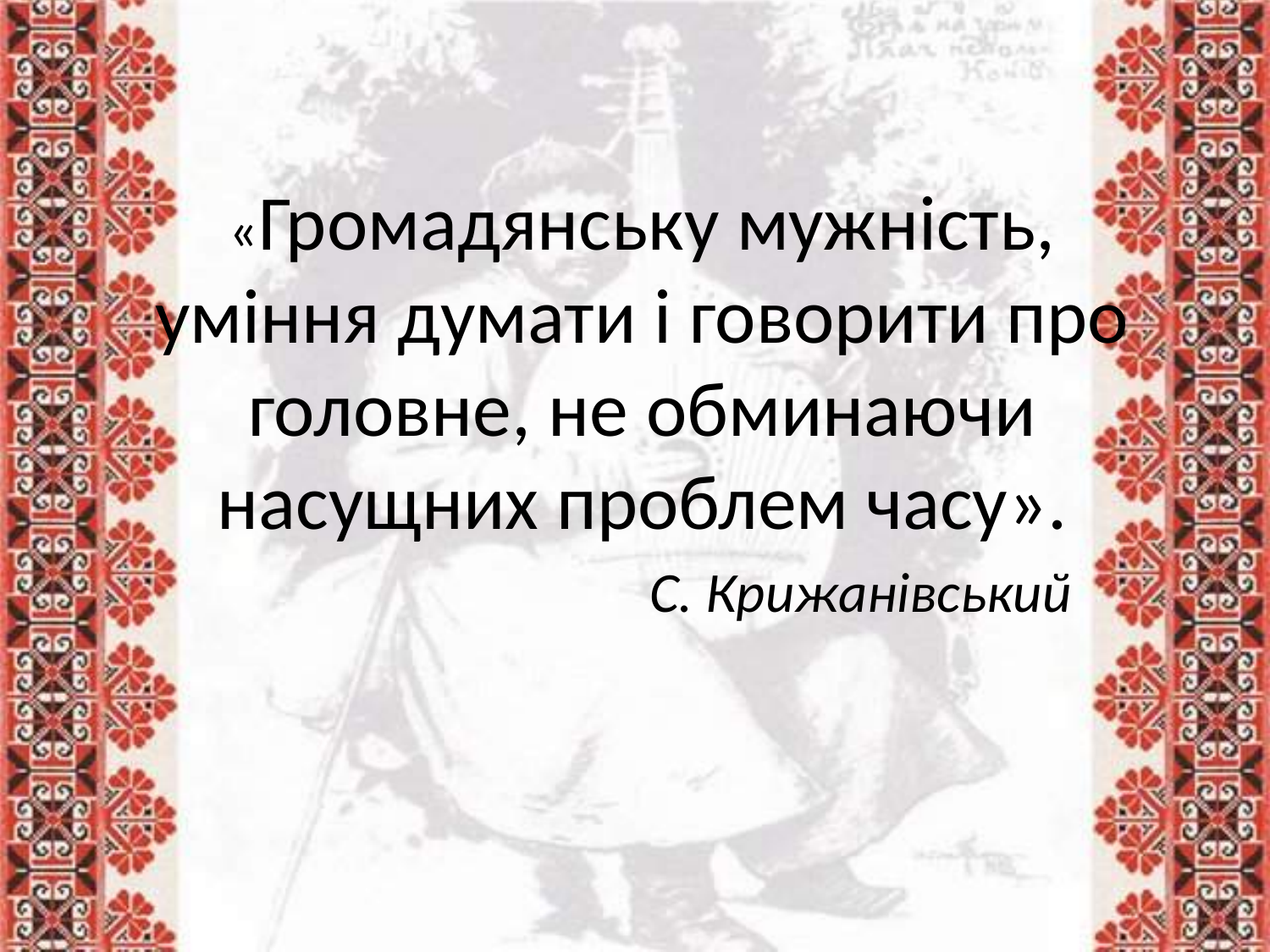

«Громадянську мужність, уміння думати і говорити про головне, не обминаючи насущних проблем часу».
				С. Крижанівський